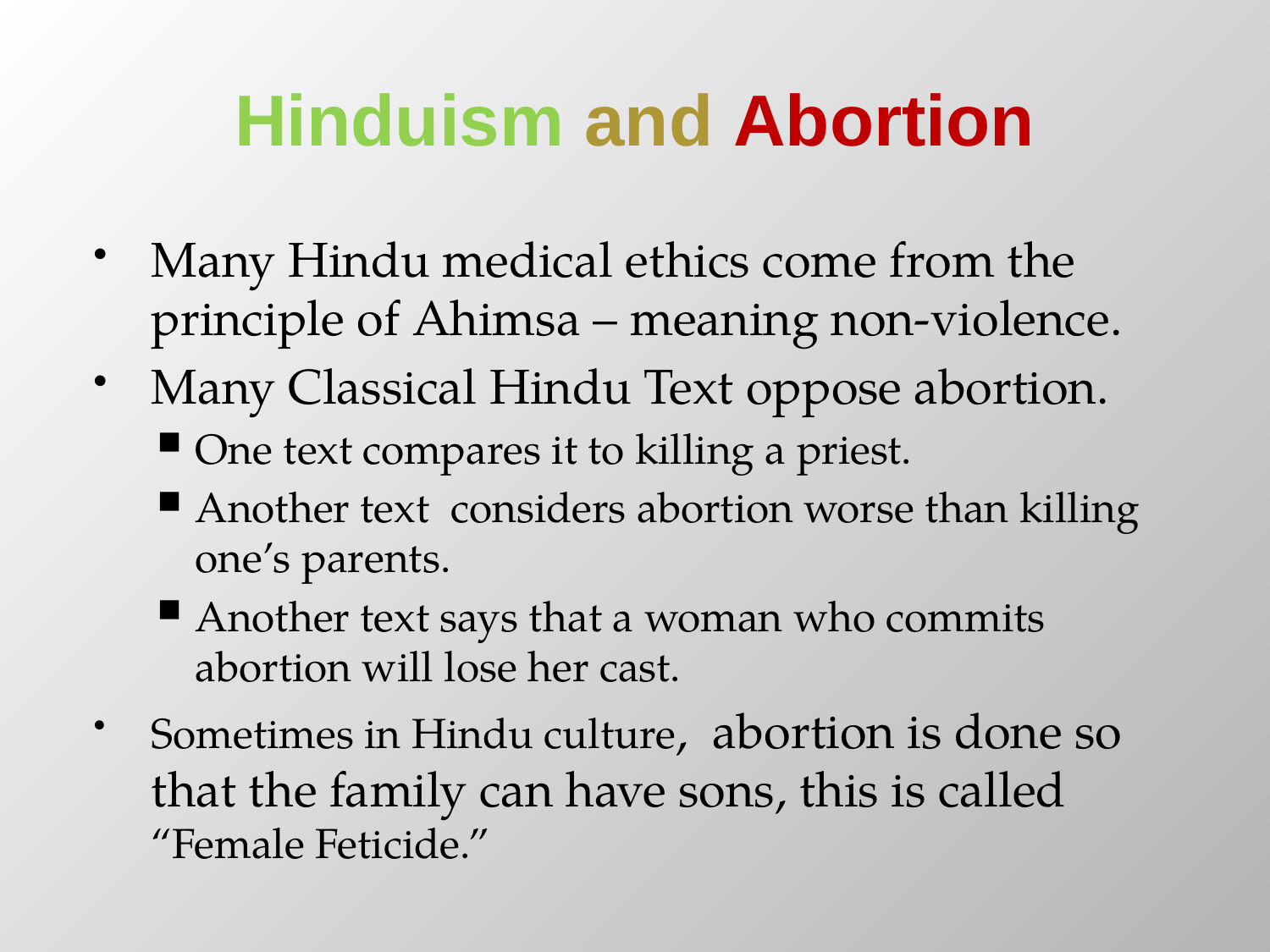

# Hinduism and Abortion
Many Hindu medical ethics come from the principle of Ahimsa – meaning non-violence.
Many Classical Hindu Text oppose abortion.
One text compares it to killing a priest.
Another text  considers abortion worse than killing one’s parents.
Another text says that a woman who commits abortion will lose her cast.
Sometimes in Hindu culture,  abortion is done so that the family can have sons, this is called “Female Feticide.”